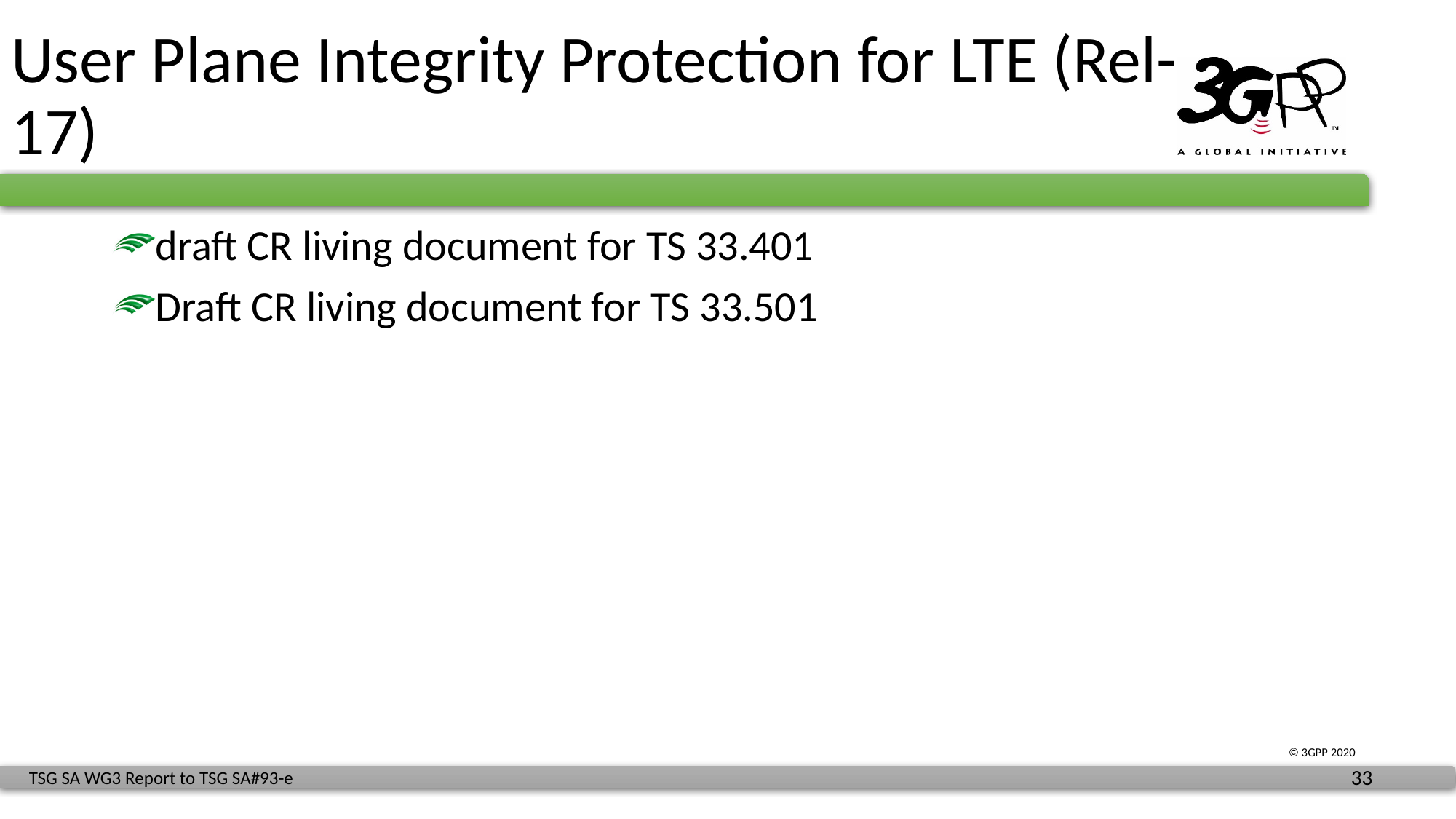

# User Plane Integrity Protection for LTE (Rel-17)
draft CR living document for TS 33.401
Draft CR living document for TS 33.501